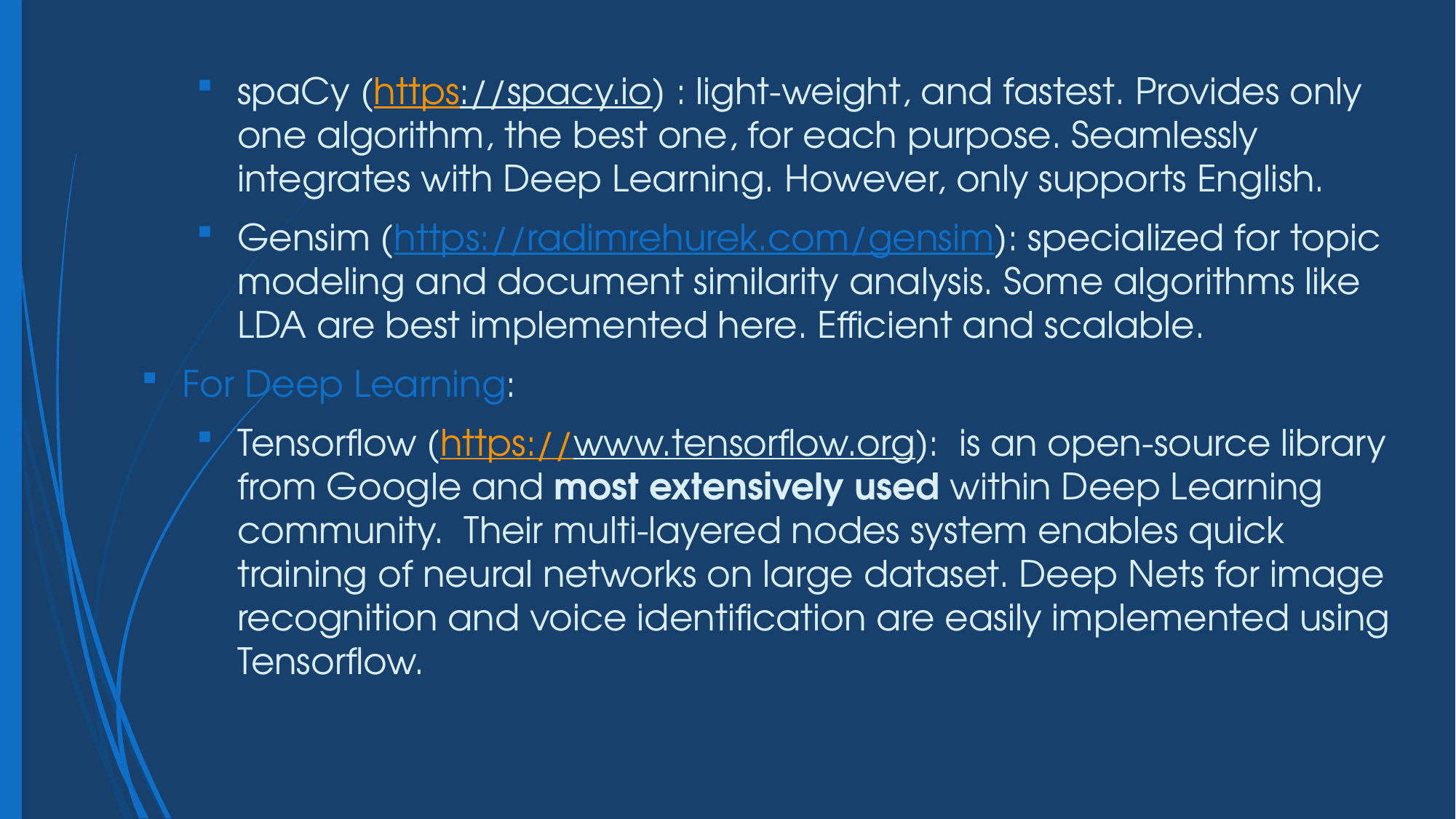

spaCy (https://spacy.io) : light-weight, and fastest. Provides only one algorithm, the best one, for each purpose. Seamlessly integrates with Deep Learning. However, only supports English.
Gensim (https://radimrehurek.com/gensim): specialized for topic modeling and document similarity analysis. Some algorithms like LDA are best implemented here. Efficient and scalable.
For Deep Learning:
Tensorflow (https://www.tensorflow.org):  is an open-source library from Google and most extensively used within Deep Learning community.  Their multi-layered nodes system enables quick training of neural networks on large dataset. Deep Nets for image recognition and voice identification are easily implemented using Tensorflow.